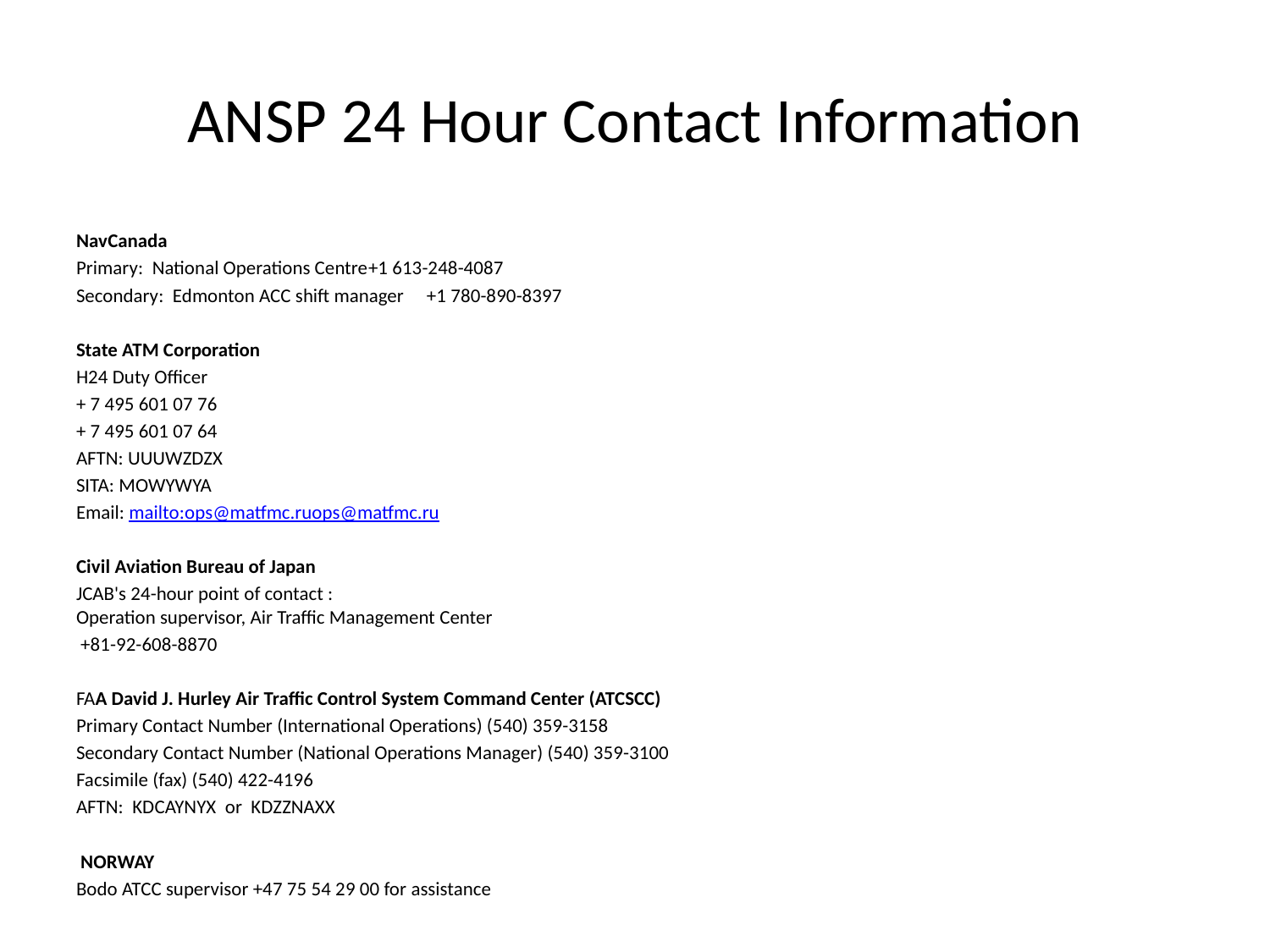

# ANSP 24 Hour Contact Information
NavCanada
Primary:  National Operations Centre	+1 613-248-4087
Secondary:  Edmonton ACC shift manager	+1 780-890-8397

State ATM Corporation
H24 Duty Officer
+ 7 495 601 07 76
+ 7 495 601 07 64
AFTN: UUUWZDZX
SITA: MOWYWYA
Email: mailto:ops@matfmc.ruops@matfmc.ru

Civil Aviation Bureau of Japan
JCAB's 24-hour point of contact :
Operation supervisor, Air Traffic Management Center
 +81-92-608-8870

FAA David J. Hurley Air Traffic Control System Command Center (ATCSCC)
Primary Contact Number (International Operations) (540) 359-3158
Secondary Contact Number (National Operations Manager) (540) 359-3100
Facsimile (fax) (540) 422-4196
AFTN:  KDCAYNYX  or  KDZZNAXX

 NORWAY
Bodo ATCC supervisor +47 75 54 29 00 for assistance